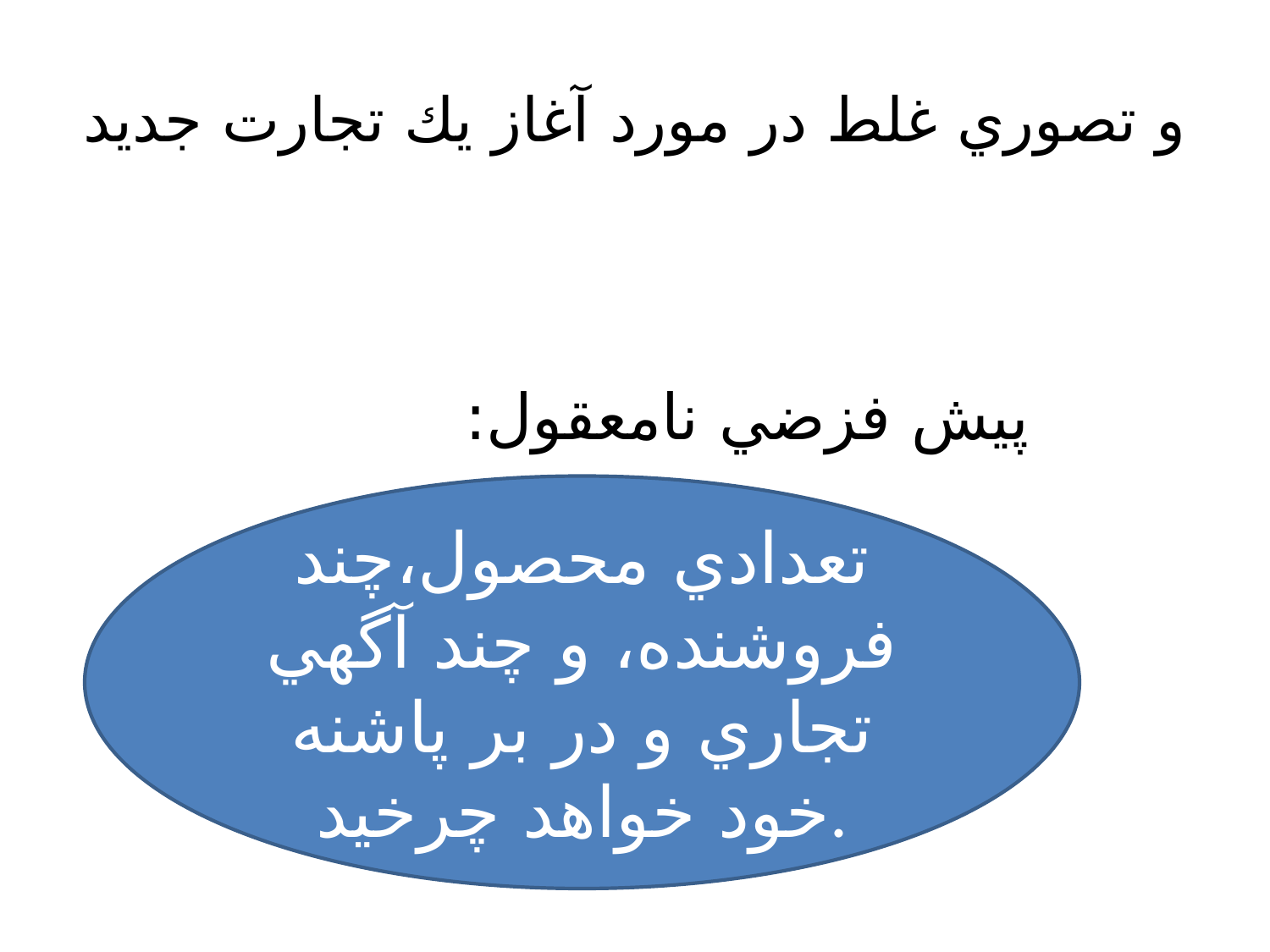

# و تصوري غلط در مورد آغاز يك تجارت جديد

                                                                                     پيش فزضي نامعقول:
تعدادي محصول،چند فروشنده، و چند آگهي تجاري و در بر پاشنه خود خواهد چرخيد.